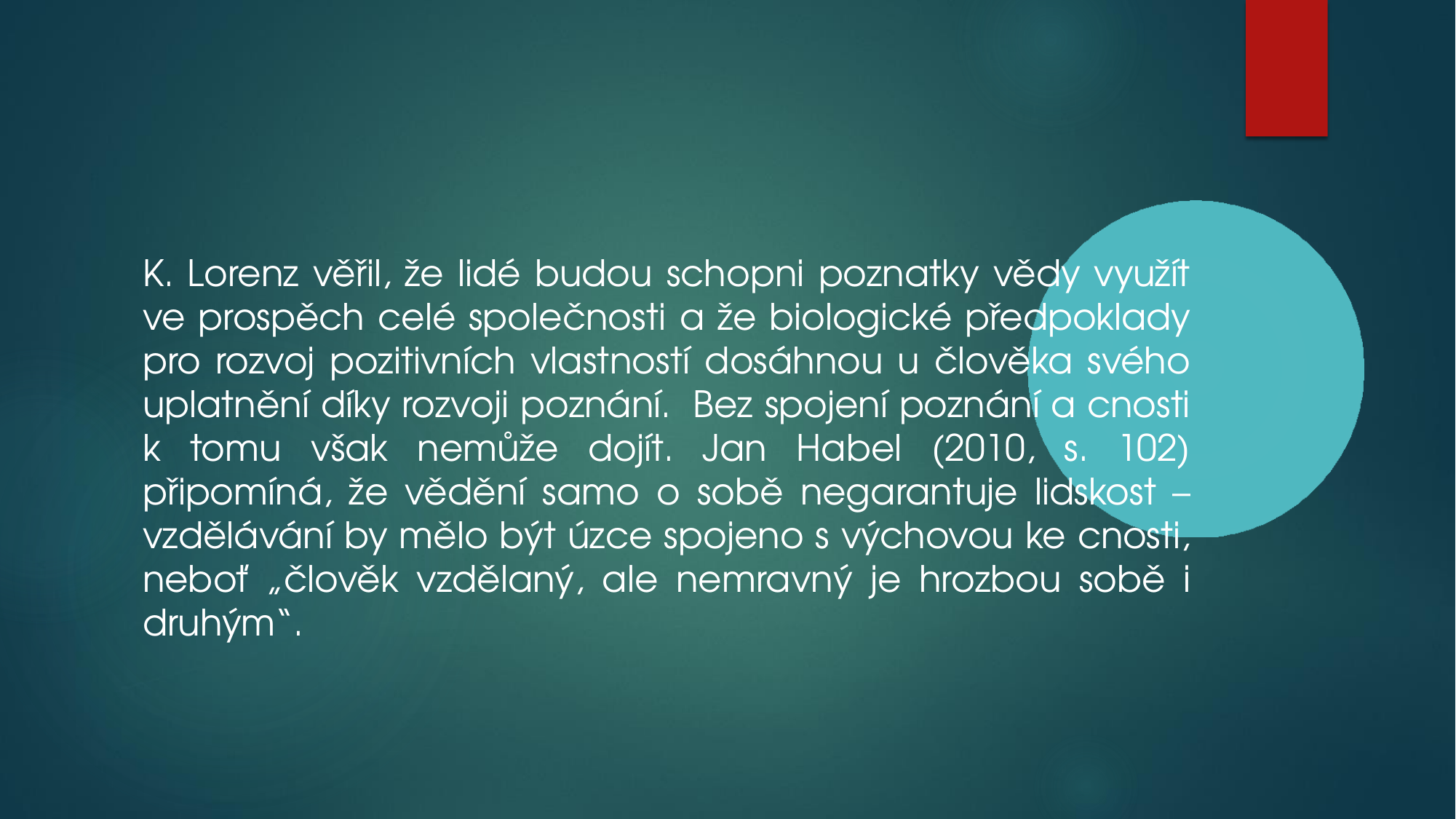

K. Lorenz věřil, že lidé budou schopni poznatky vědy využít ve prospěch celé společnosti a že biologické předpoklady pro rozvoj pozitivních vlastností dosáhnou u člověka svého uplatnění díky rozvoji poznání.  Bez spojení poznání a cnosti k  tomu  však  nemůže  dojít.  Jan  Habel  (2010,  s.  102) připomíná, že vědění samo o sobě negarantuje lidskost – vzdělávání by mělo být úzce spojeno s výchovou ke cnosti, neboť „člověk vzdělaný, ale nemravný je hrozbou sobě i druhým“.